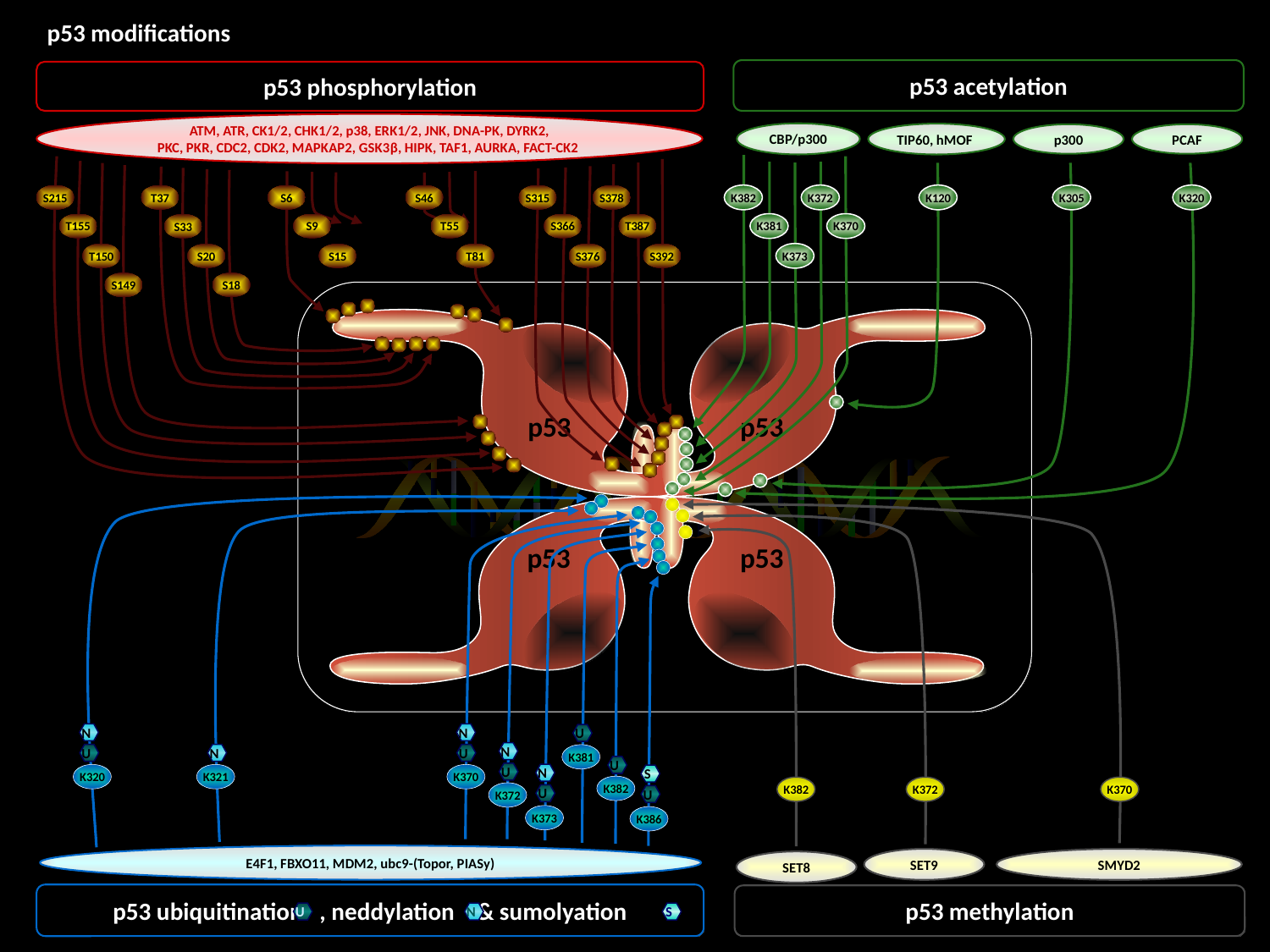

p53 modifications
p53 acetylation
p53 phosphorylation
ATM, ATR, CK1/2, CHK1/2, p38, ERK1/2, JNK, DNA-PK, DYRK2,
PKC, PKR, CDC2, CDK2, MAPKAP2, GSK3β, HIPK, TAF1, AURKA, FACT-CK2
CBP/p300
TIP60, hMOF
p300
PCAF

S215
T37
S6
S46
S315
S378
K382
K372
K120
K305
K320
T155
S9
T55
S366
T387
K381
K370
S33
T150
T81
S376
S392
K373
S20
S15
S149
S18

p53

p53

p53

p53

N
N
U
N
U
N
U
K381
U
K382
U
N
K320
K321
K370
S
K382
K372
K370
K372
U
U
K373
K386
E4F1, FBXO11, MDM2, ubc9-(Topor, PIASy)
SET9
SMYD2
SET8
p53 ubiquitination   , neddylation    & sumolyation
U
N
S
p53 methylation